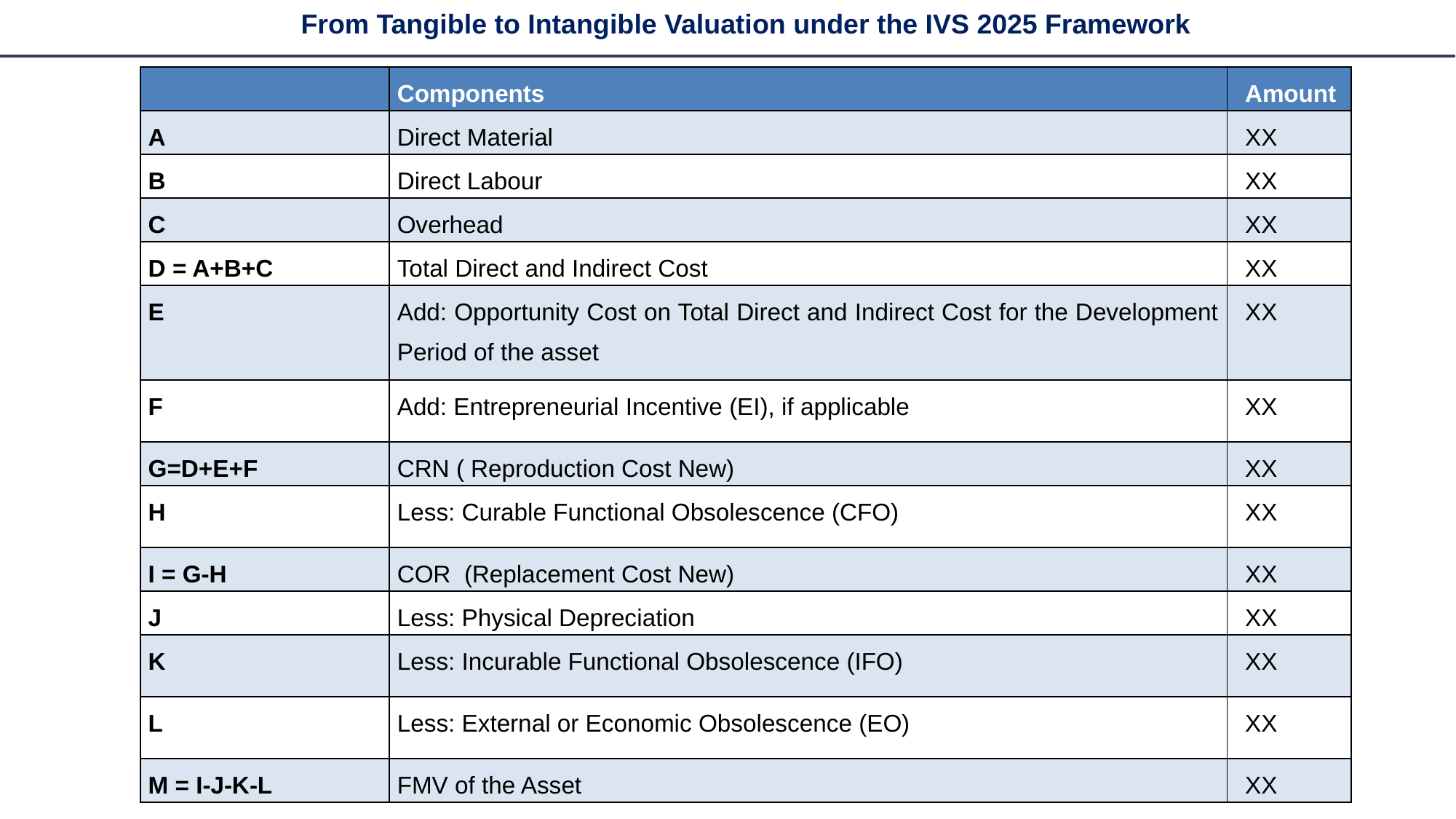

From Tangible to Intangible Valuation under the IVS 2025 Framework
|  | Components | Amount |
| --- | --- | --- |
| A | Direct Material | XX |
| B | Direct Labour | XX |
| C | Overhead | XX |
| D = A+B+C | Total Direct and Indirect Cost | XX |
| E | Add: Opportunity Cost on Total Direct and Indirect Cost for the Development Period of the asset | XX |
| F | Add: Entrepreneurial Incentive (EI), if applicable | XX |
| G=D+E+F | CRN ( Reproduction Cost New) | XX |
| H | Less: Curable Functional Obsolescence (CFO) | XX |
| I = G-H | COR (Replacement Cost New) | XX |
| J | Less: Physical Depreciation | XX |
| K | Less: Incurable Functional Obsolescence (IFO) | XX |
| L | Less: External or Economic Obsolescence (EO) | XX |
| M = I-J-K-L | FMV of the Asset | XX |